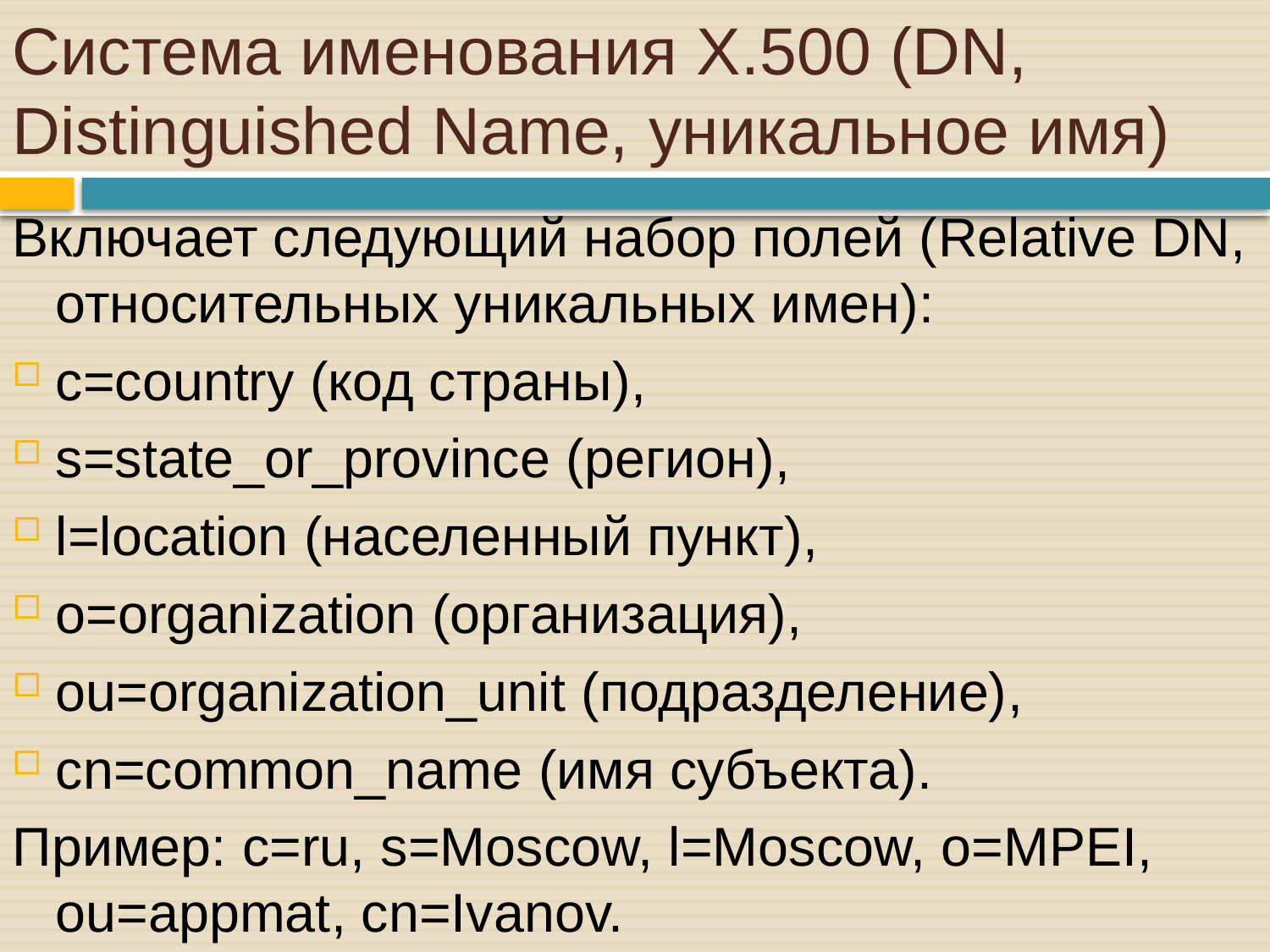

# Система именования X.500 (DN, Distinguished Name, уникальное имя)
Включает следующий набор полей (Relative DN, относительных уникальных имен):
c=country (код страны),
s=state_or_province (регион),
l=location (населенный пункт),
o=organization (организация),
ou=organization_unit (подразделение),
cn=common_name (имя субъекта).
Пример: c=ru, s=Moscow, l=Moscow, o=MPEI, ou=appmat, cn=Ivanov.